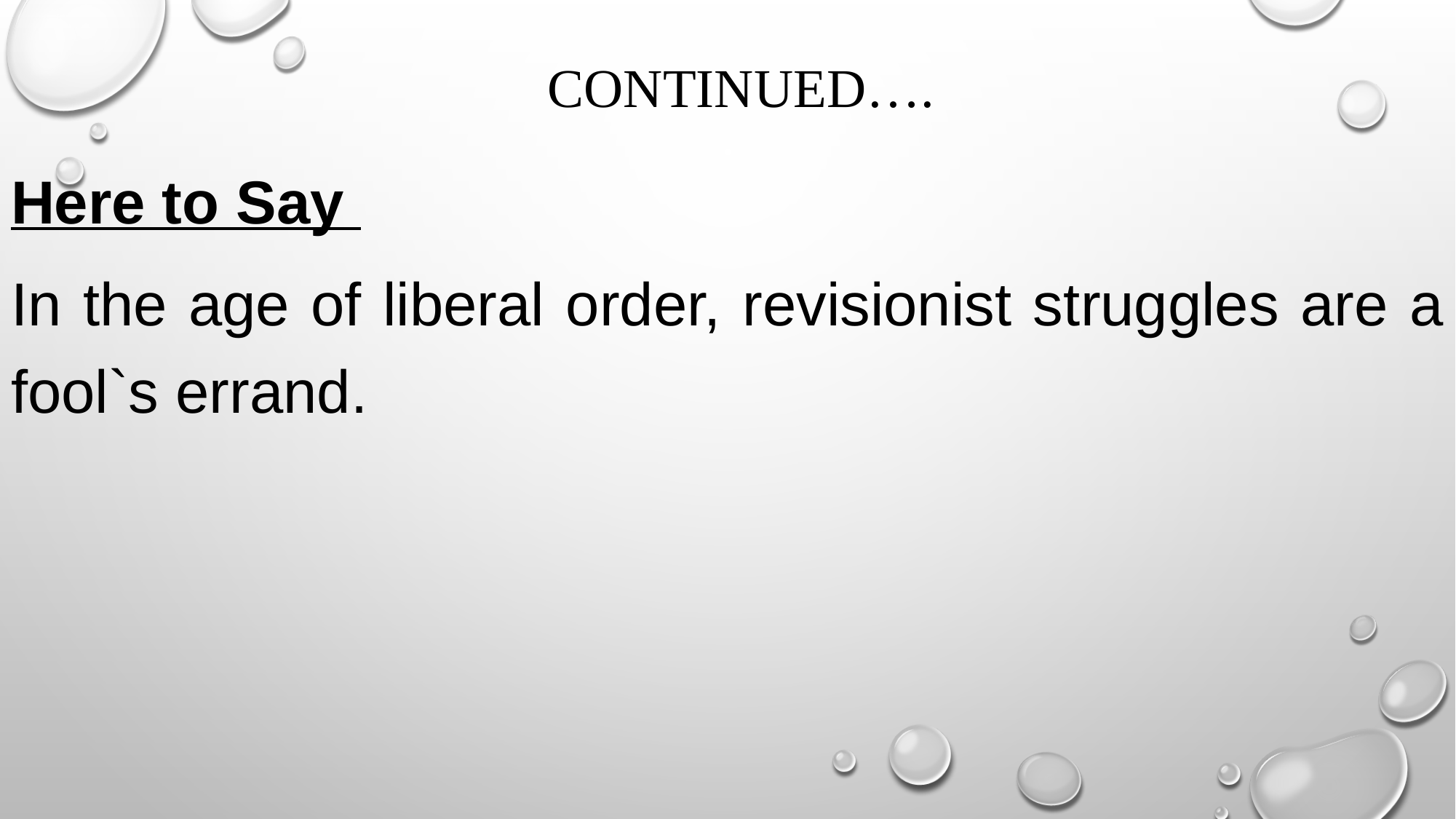

# continued….
Here to Say
In the age of liberal order, revisionist struggles are a fool`s errand.